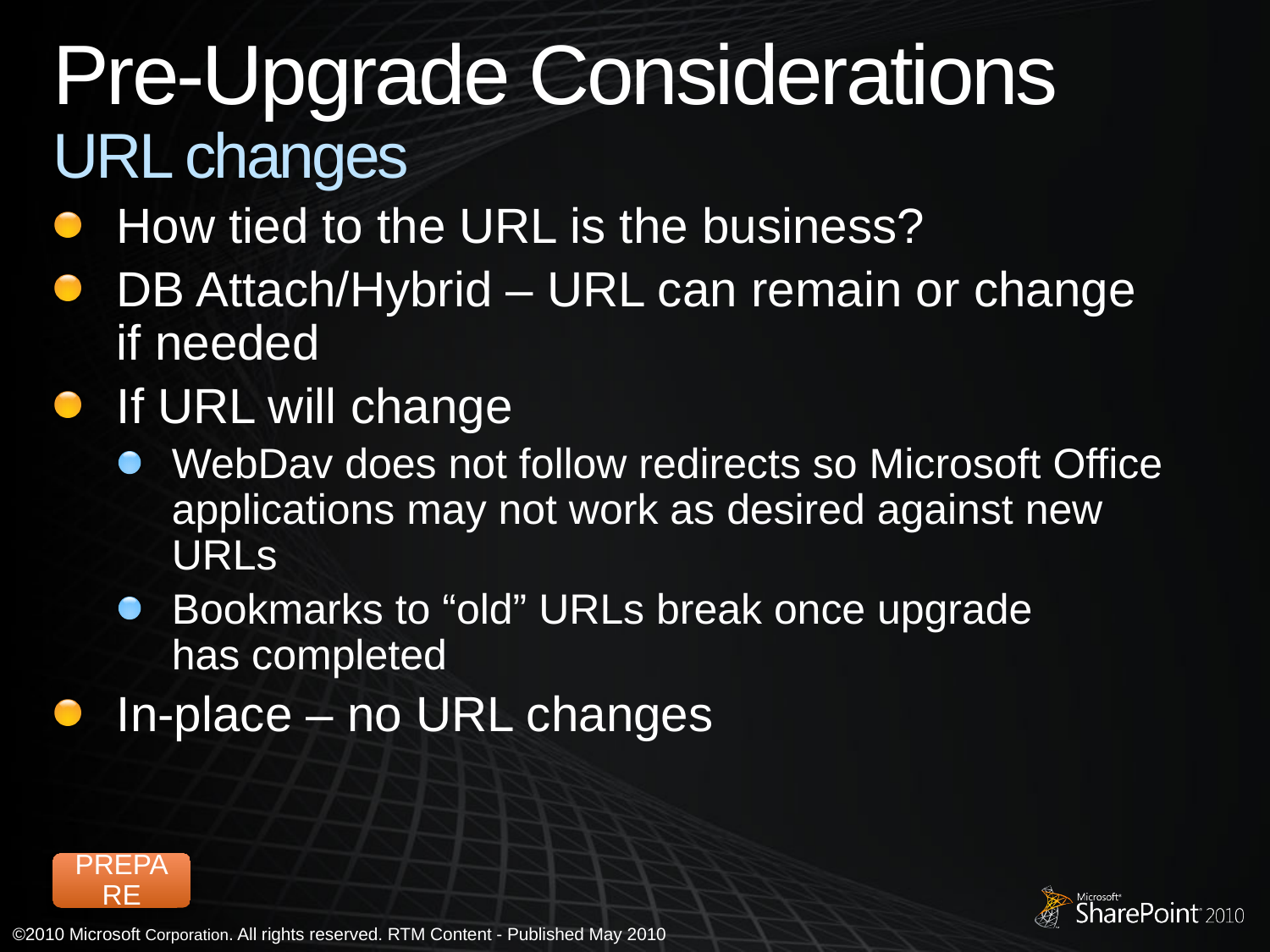

# Pre-Upgrade Considerations URL changes
How tied to the URL is the business?
DB Attach/Hybrid – URL can remain or change
if needed
If URL will change
WebDav does not follow redirects so Microsoft Office applications may not work as desired against new URLs
Bookmarks to “old” URLs break once upgrade
has completed
In-place – no URL changes